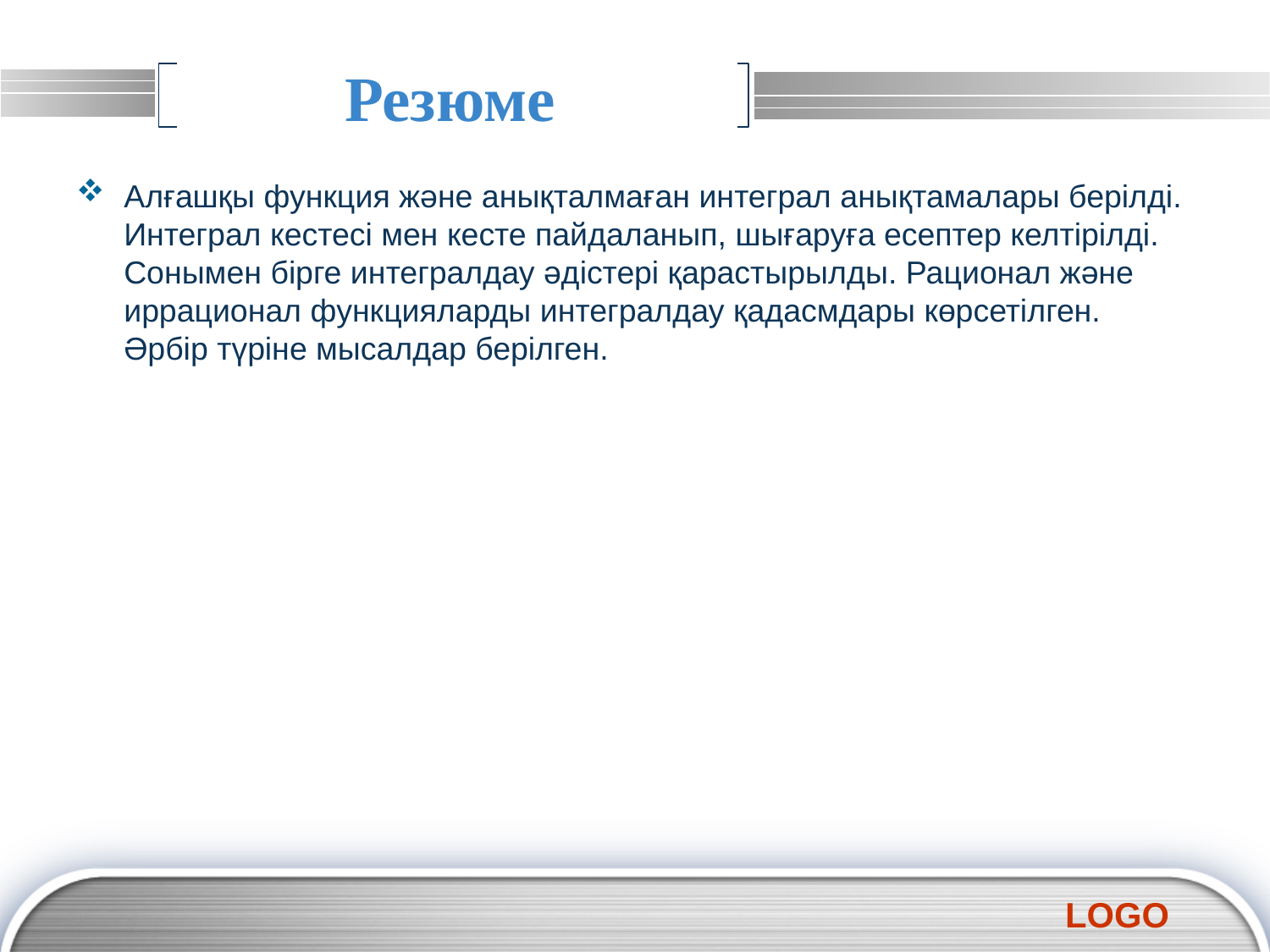

# Резюме
Алғашқы функция және анықталмаған интеграл анықтамалары берілді. Интеграл кестесі мен кесте пайдаланып, шығаруға есептер келтірілді. Сонымен бірге интегралдау әдістері қарастырылды. Рационал және иррационал функцияларды интегралдау қадасмдары көрсетілген. Әрбір түріне мысалдар берілген.